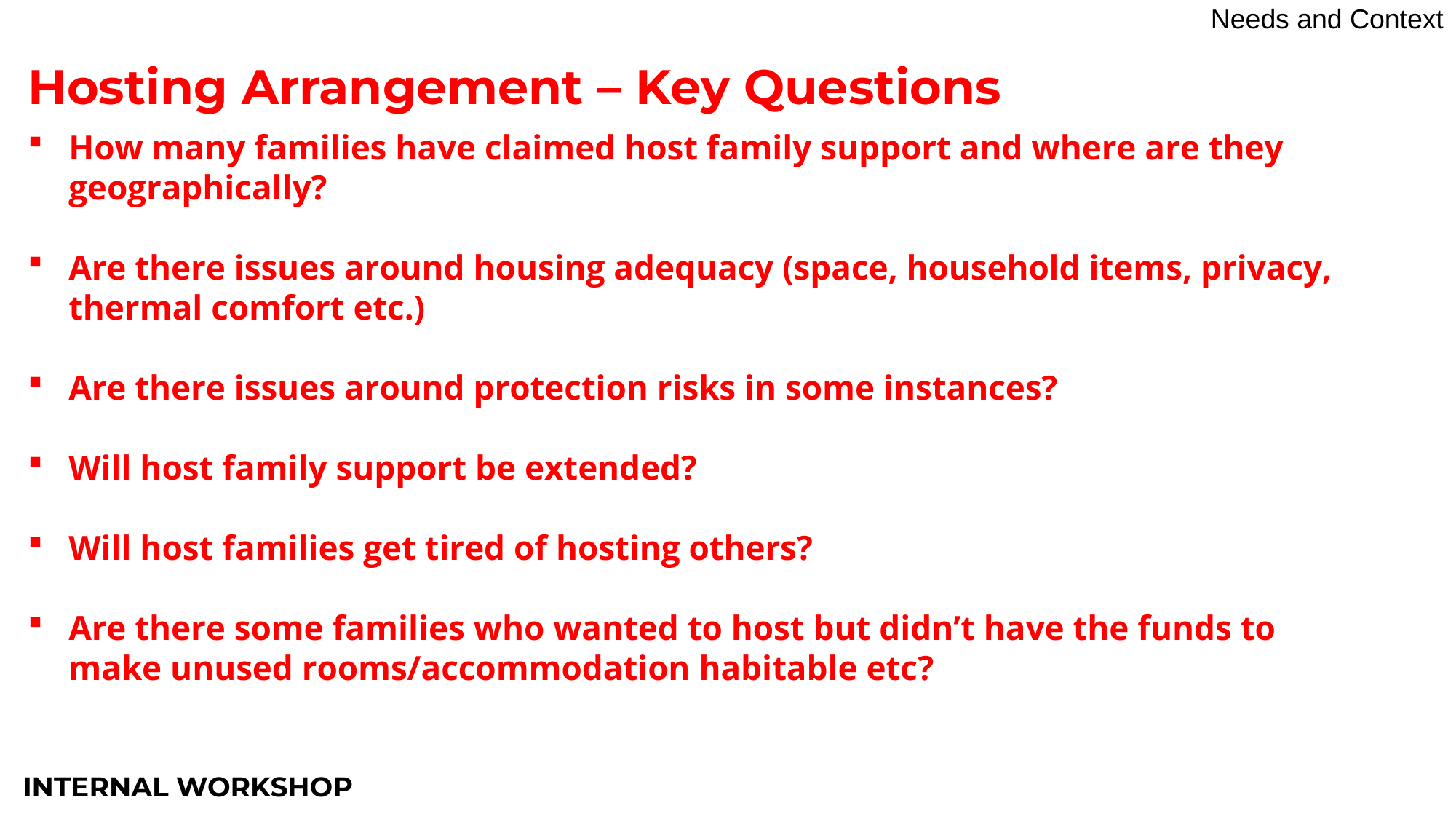

Needs and Context
Hosting Arrangement – Key Questions
How many families have claimed host family support and where are they geographically?

Are there issues around housing adequacy (space, household items, privacy, thermal comfort etc.)

Are there issues around protection risks in some instances?

Will host family support be extended?

Will host families get tired of hosting others?

Are there some families who wanted to host but didn’t have the funds to make unused rooms/accommodation habitable etc?
INTERNAL WORKSHOP